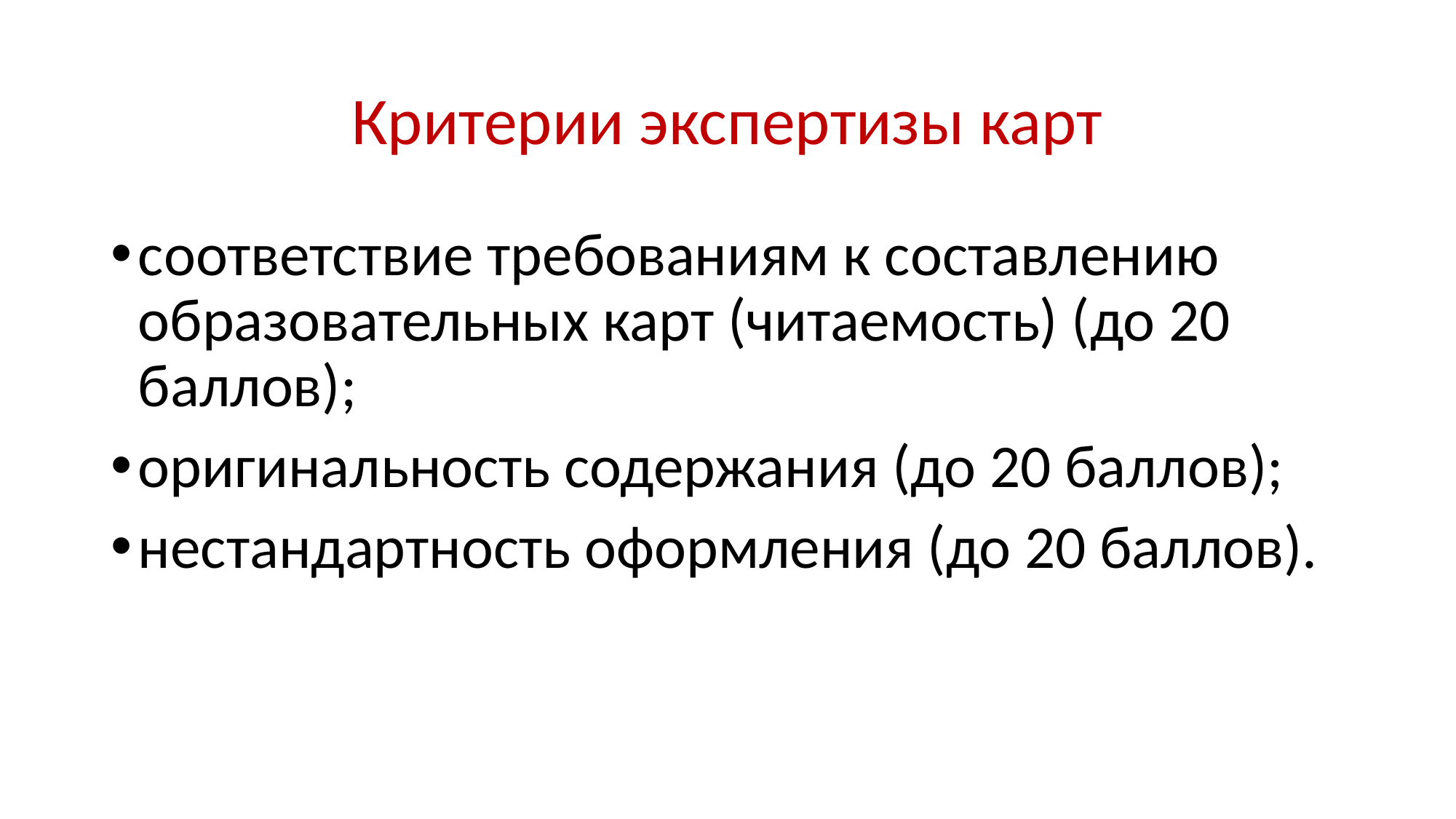

# Критерии экспертизы карт
соответствие требованиям к составлению образовательных карт (читаемость) (до 20 баллов);
оригинальность содержания (до 20 баллов);
нестандартность оформления (до 20 баллов).